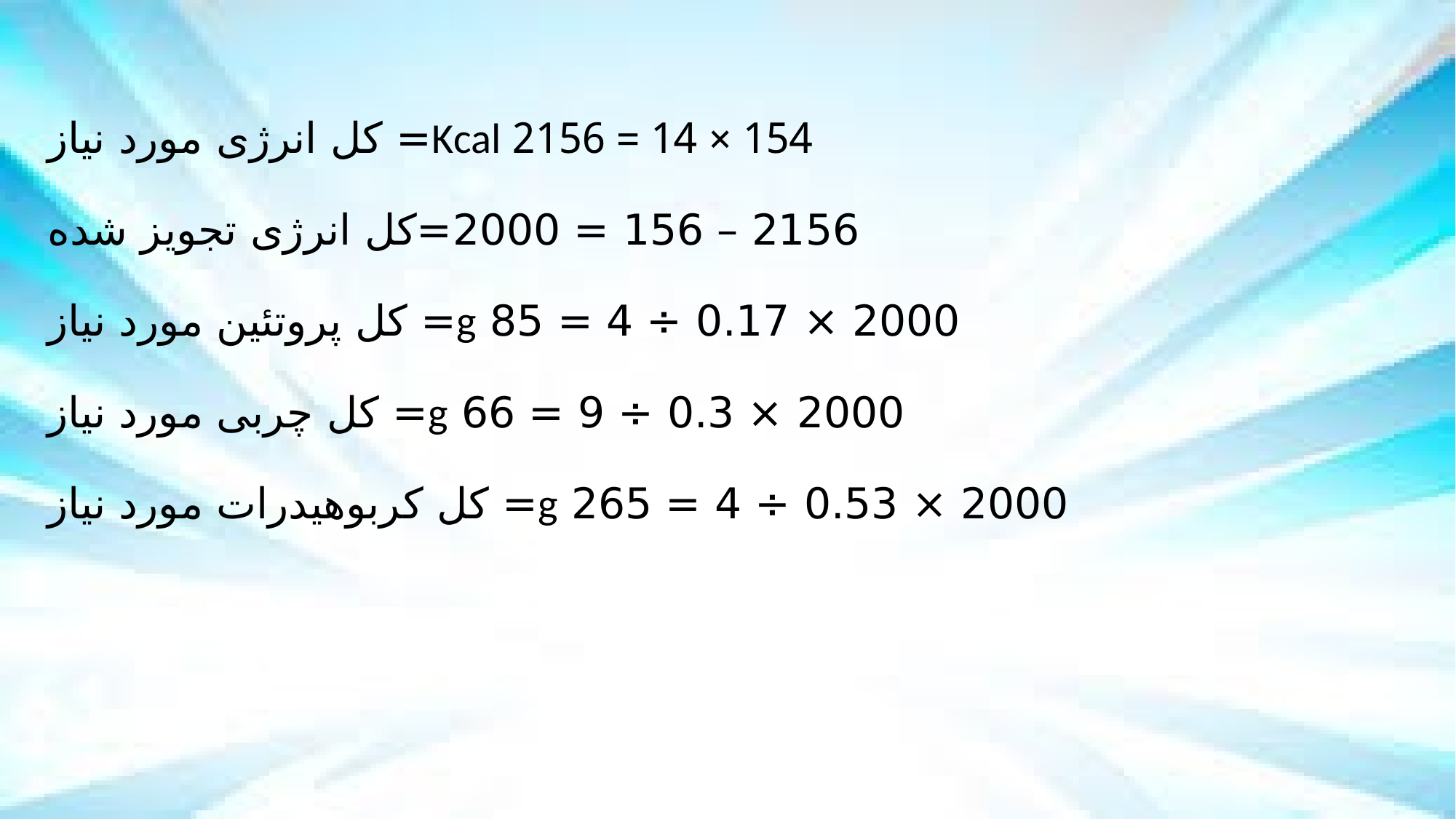

154 × 14 = 2156 Kcal= کل انرژی مورد نیاز
2156 – 156 = 2000=کل انرژی تجویز شده
2000 × 0.17 ÷ 4 = 85 g= کل پروتئین مورد نیاز
2000 × 0.3 ÷ 9 = 66 g= کل چربی مورد نیاز
2000 × 0.53 ÷ 4 = 265 g= کل کربوهیدرات مورد نیاز